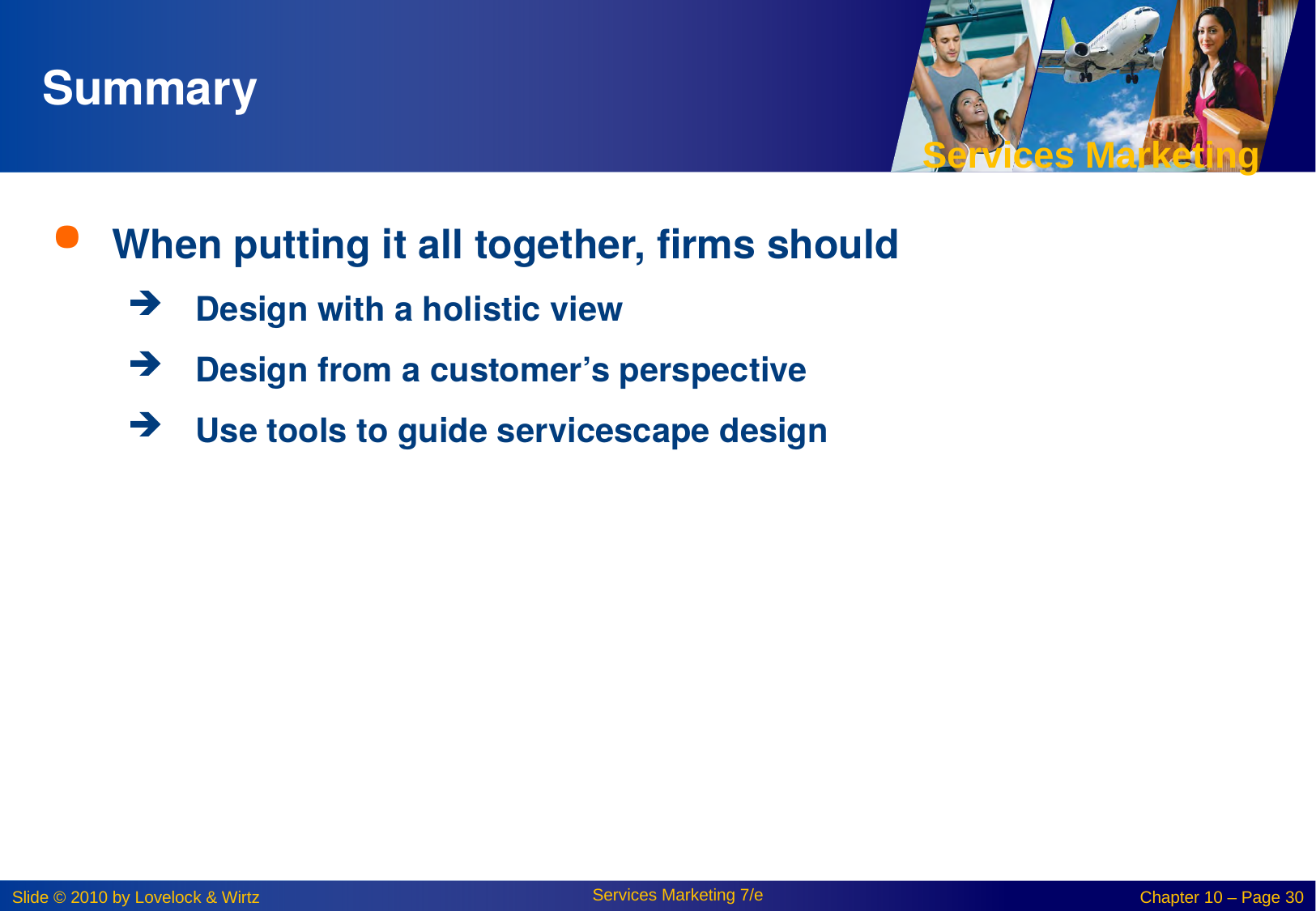

# Summary
When putting it all together, firms should
Design with a holistic view
Design from a customer’s perspective
Use tools to guide servicescape design